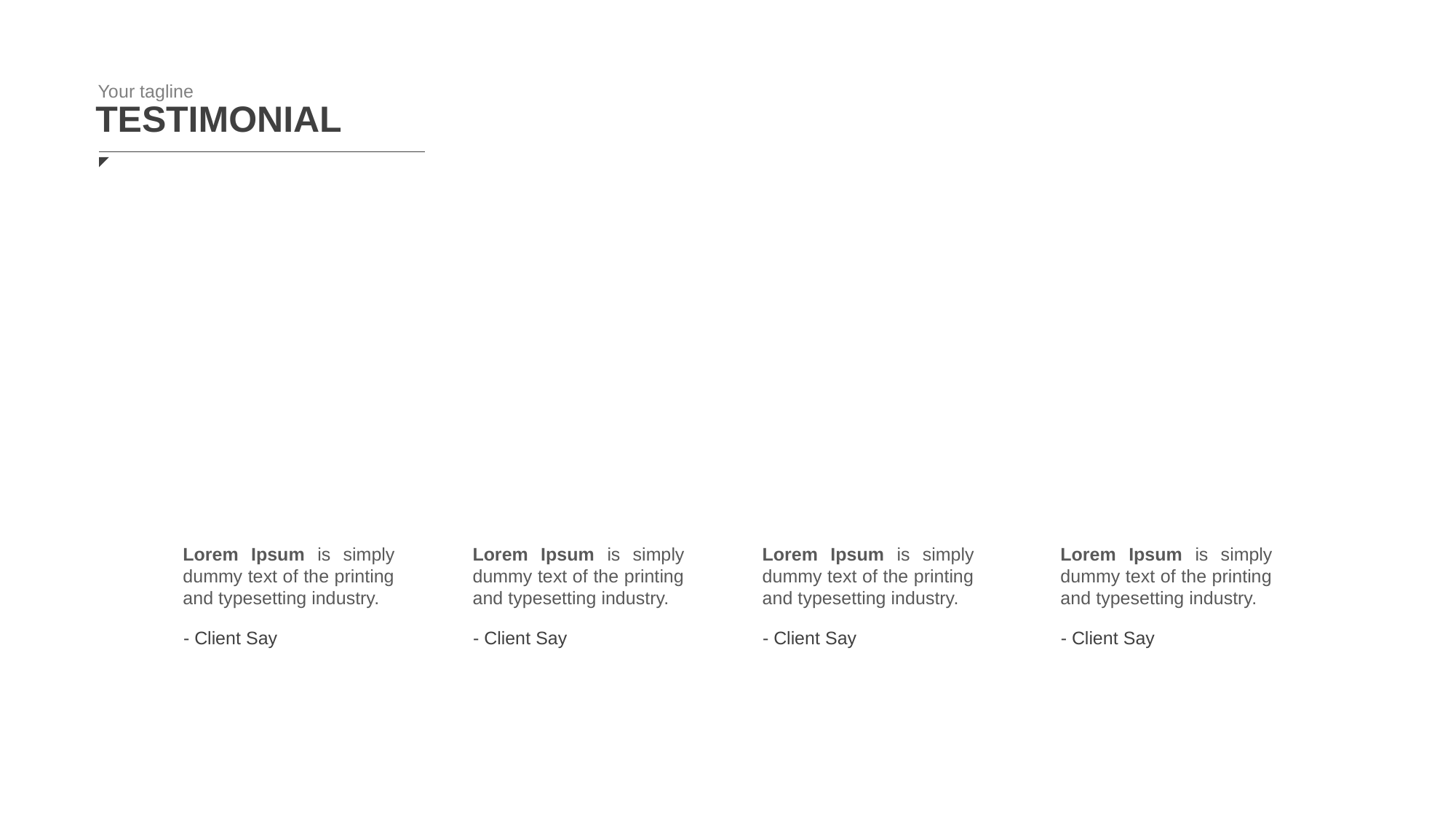

Your tagline
TESTIMONIAL

Lorem Ipsum is simply dummy text of the printing and typesetting industry.
- Client Say
Lorem Ipsum is simply dummy text of the printing and typesetting industry.
- Client Say
Lorem Ipsum is simply dummy text of the printing and typesetting industry.
- Client Say
Lorem Ipsum is simply dummy text of the printing and typesetting industry.
- Client Say